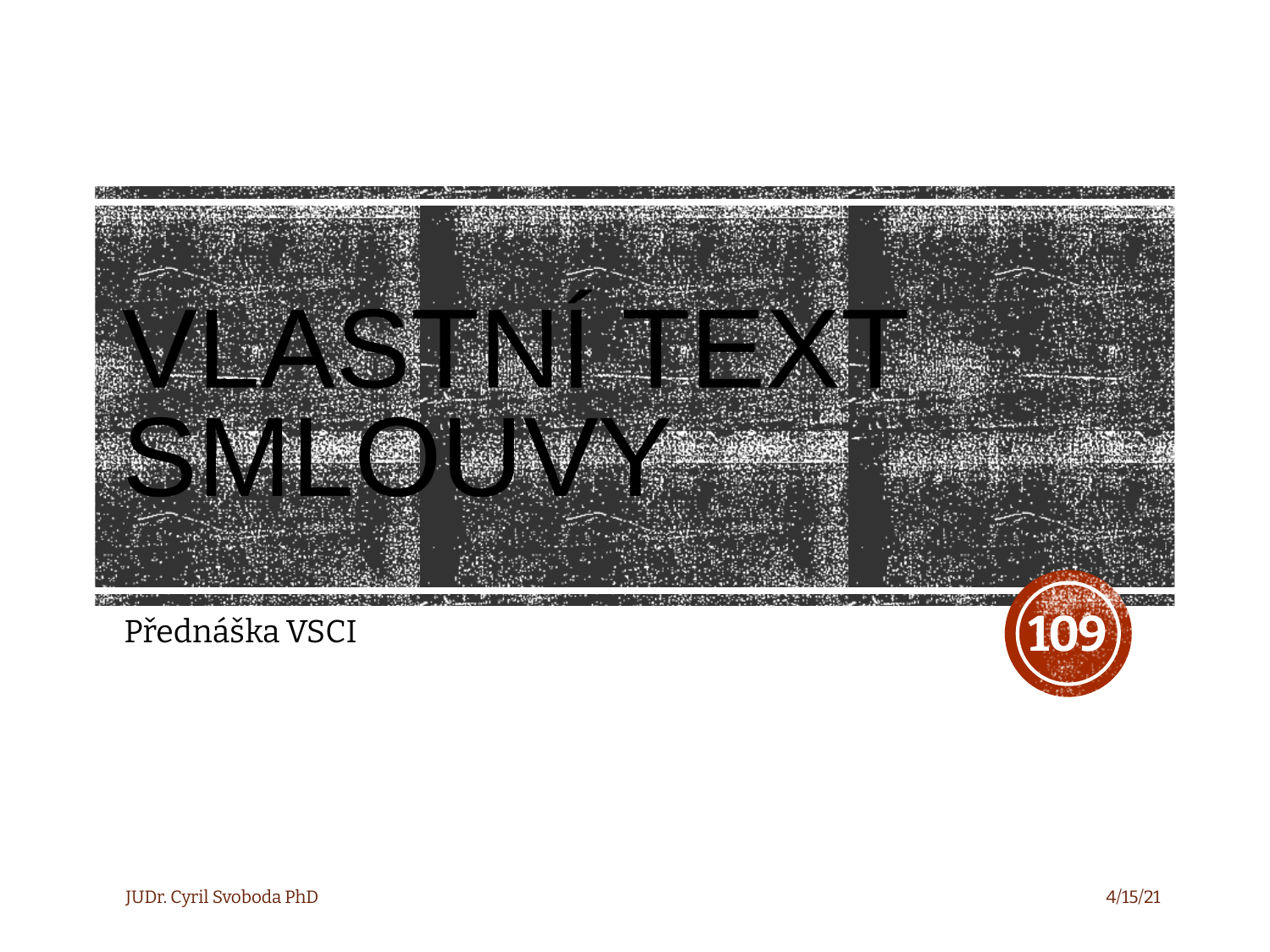

# Vlastní text smlouvy
109
Přednáška VSCI
JUDr. Cyril Svoboda PhD
4/15/21